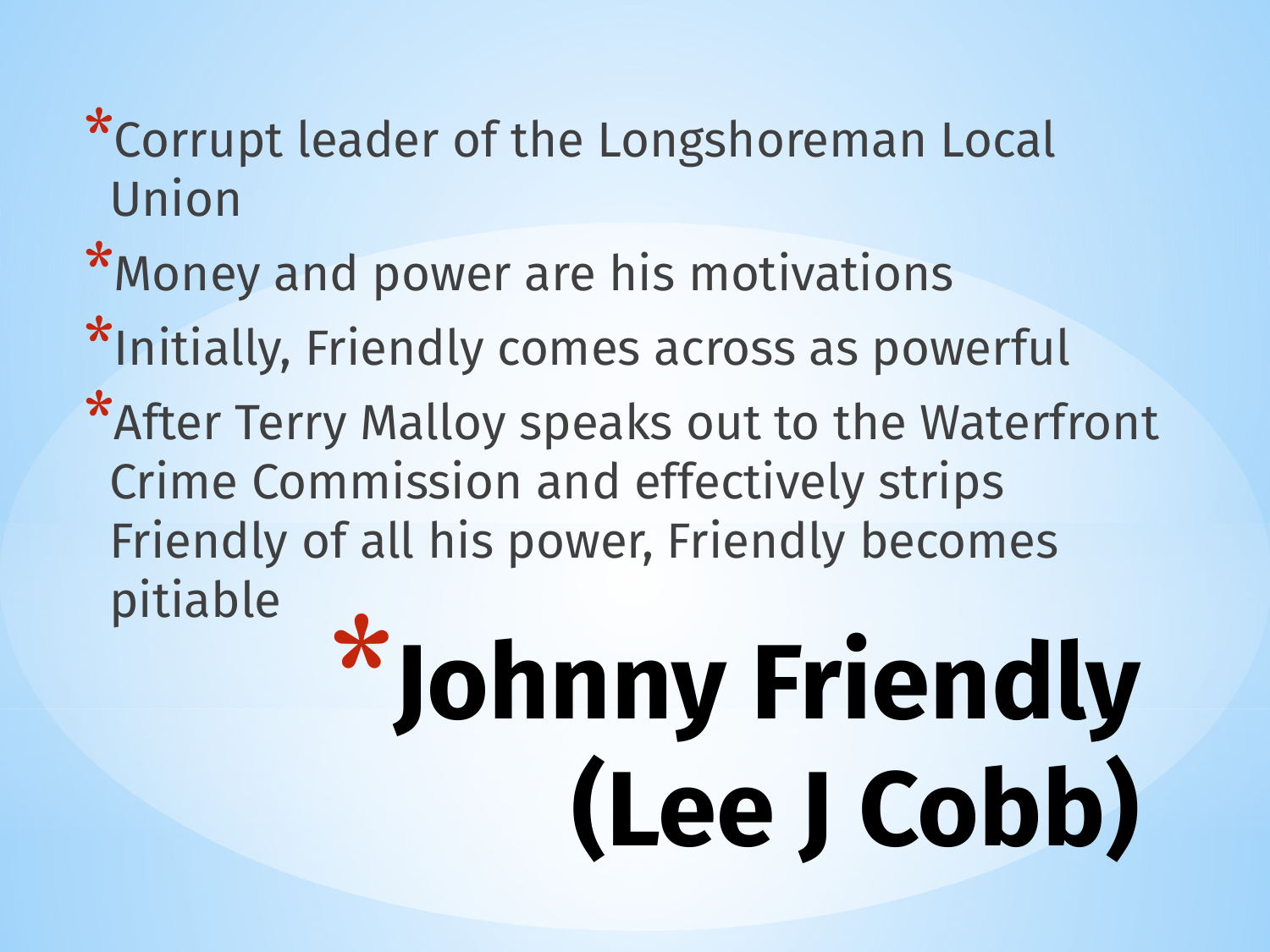

Corrupt leader of the Longshoreman Local Union
Money and power are his motivations
Initially, Friendly comes across as powerful
After Terry Malloy speaks out to the Waterfront Crime Commission and effectively strips Friendly of all his power, Friendly becomes pitiable
# Johnny Friendly (Lee J Cobb)